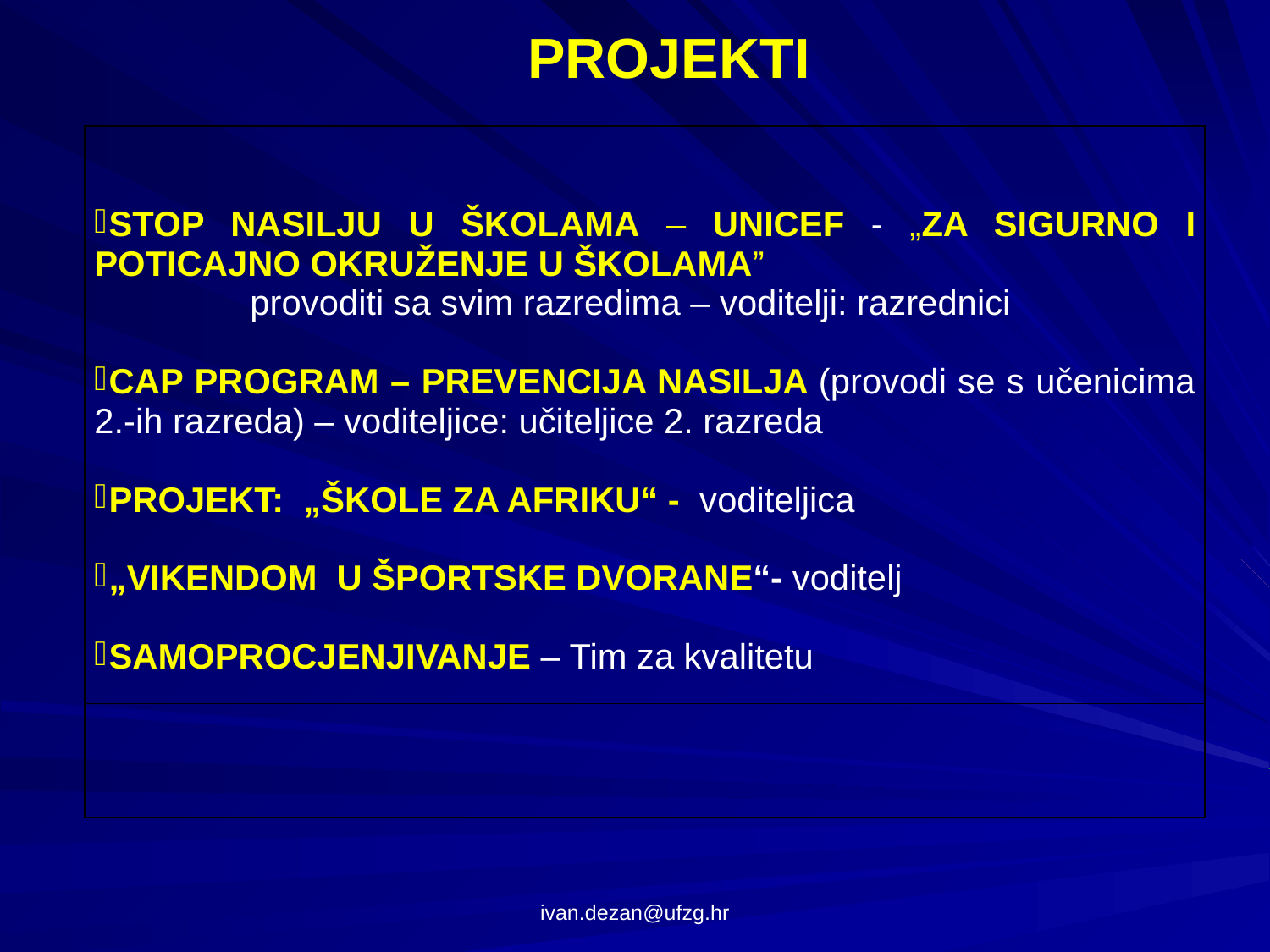

PRoJEKTI
| STOP NASILJU U ŠKOLAMA – UNICEF - „ZA SIGURNO I POTICAJNO OKRUŽENJE U ŠKOLAMA” provoditi sa svim razredima – voditelji: razrednici CAP PROGRAM – PREVENCIJA NASILJA (provodi se s učenicima 2.-ih razreda) – voditeljice: učiteljice 2. razreda PROJEKT: „ŠKOLE ZA AFRIKU“ - voditeljica „VIKENDOM U ŠPORTSKE DVORANE“- voditelj SAMOPROCJENJIVANJE – Tim za kvalitetu |
| --- |
|  |
ivan.dezan@ufzg.hr